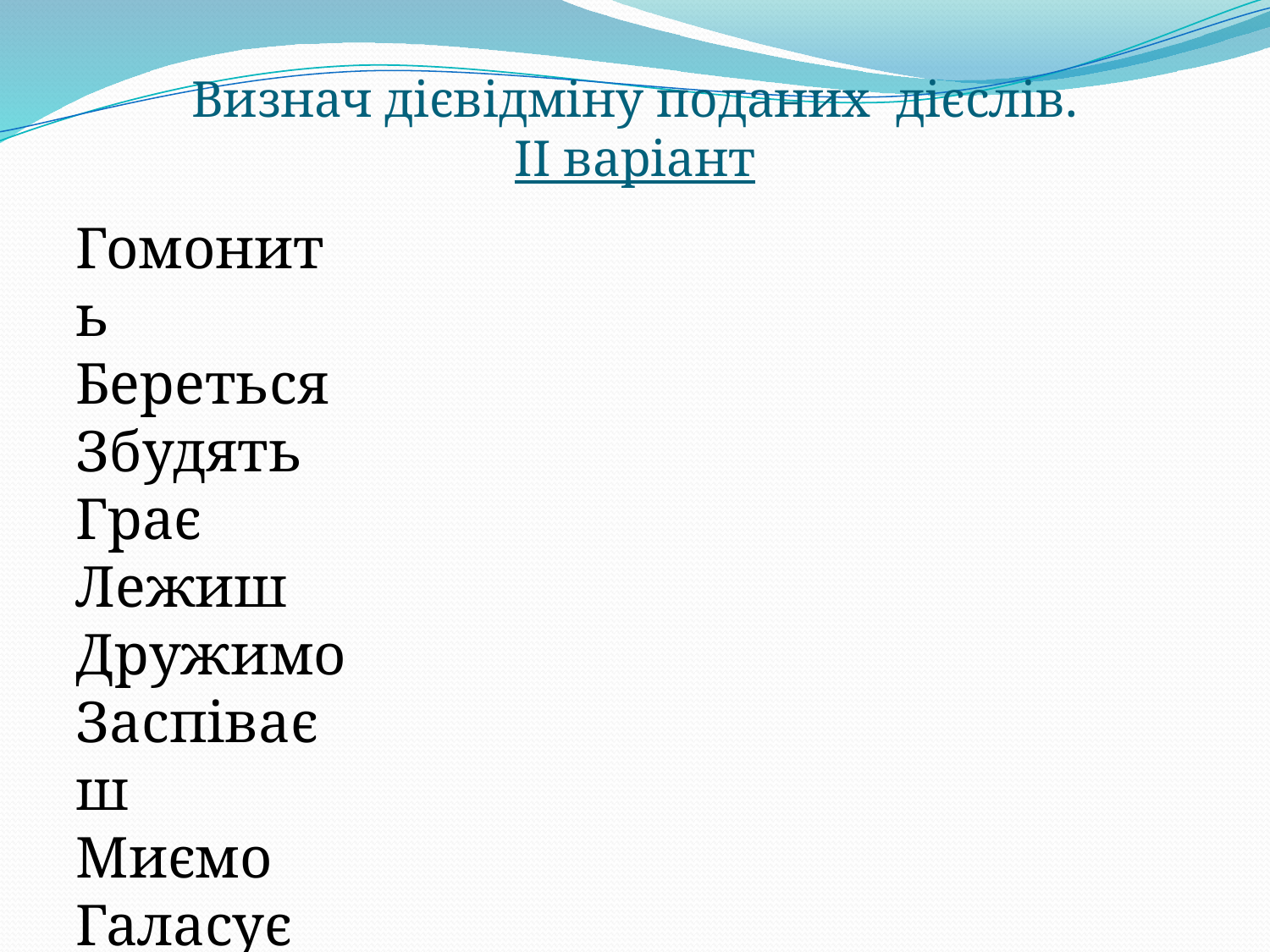

# Визнач дієвідміну поданих  дієслів. ІІ варіант
Гомонить
Береться
Збудять
Грає
Лежиш
Дружимо
Заспіваєш
Миємо
Галасує
Стоїть